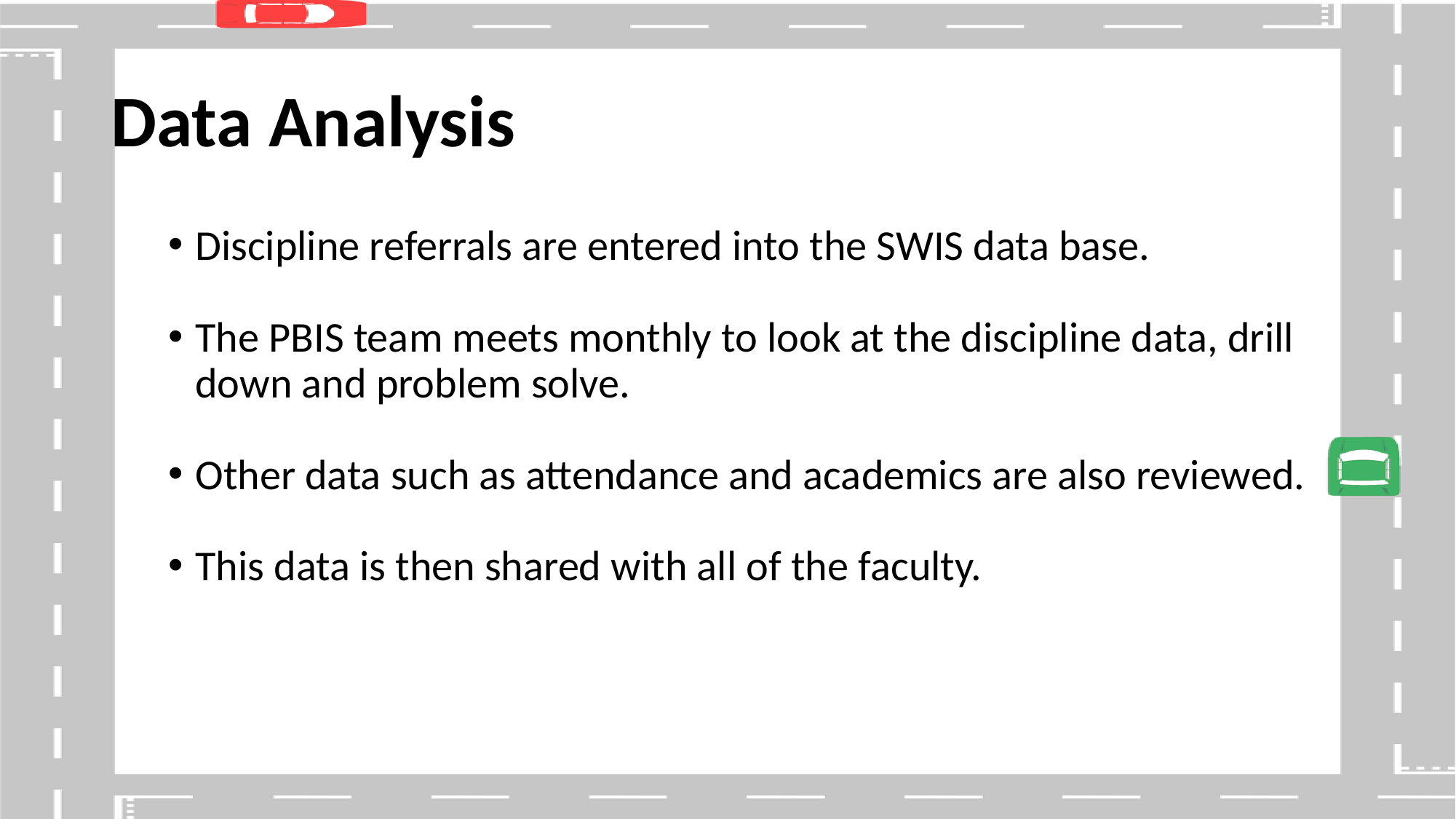

# Data Analysis
Discipline referrals are entered into the SWIS data base.

The PBIS team meets monthly to look at the discipline data, drill down and problem solve.

Other data such as attendance and academics are also reviewed.

This data is then shared with all of the faculty.